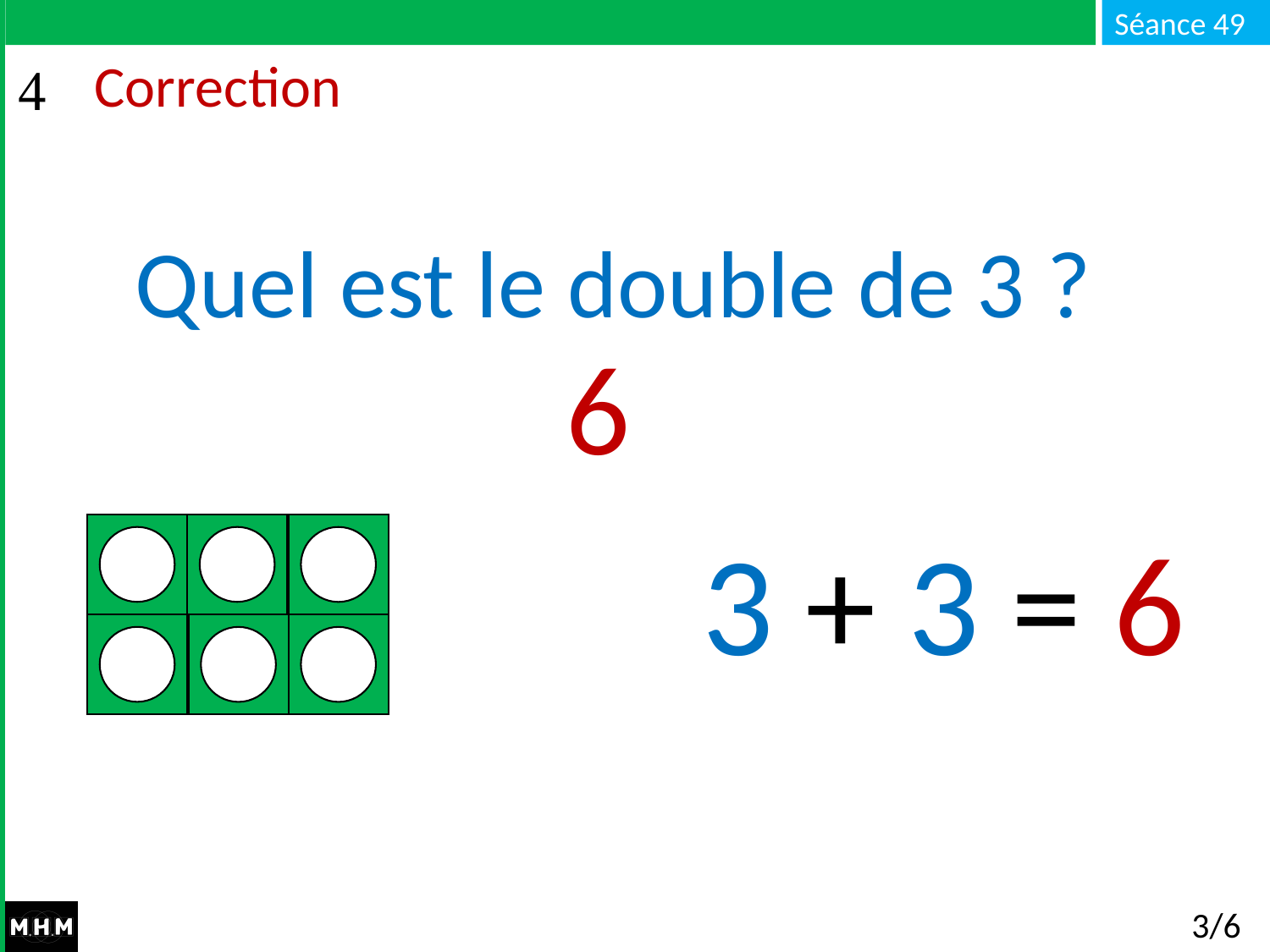

# Correction
Quel est le double de 3 ?
6
3 + 3 = 6

3/6